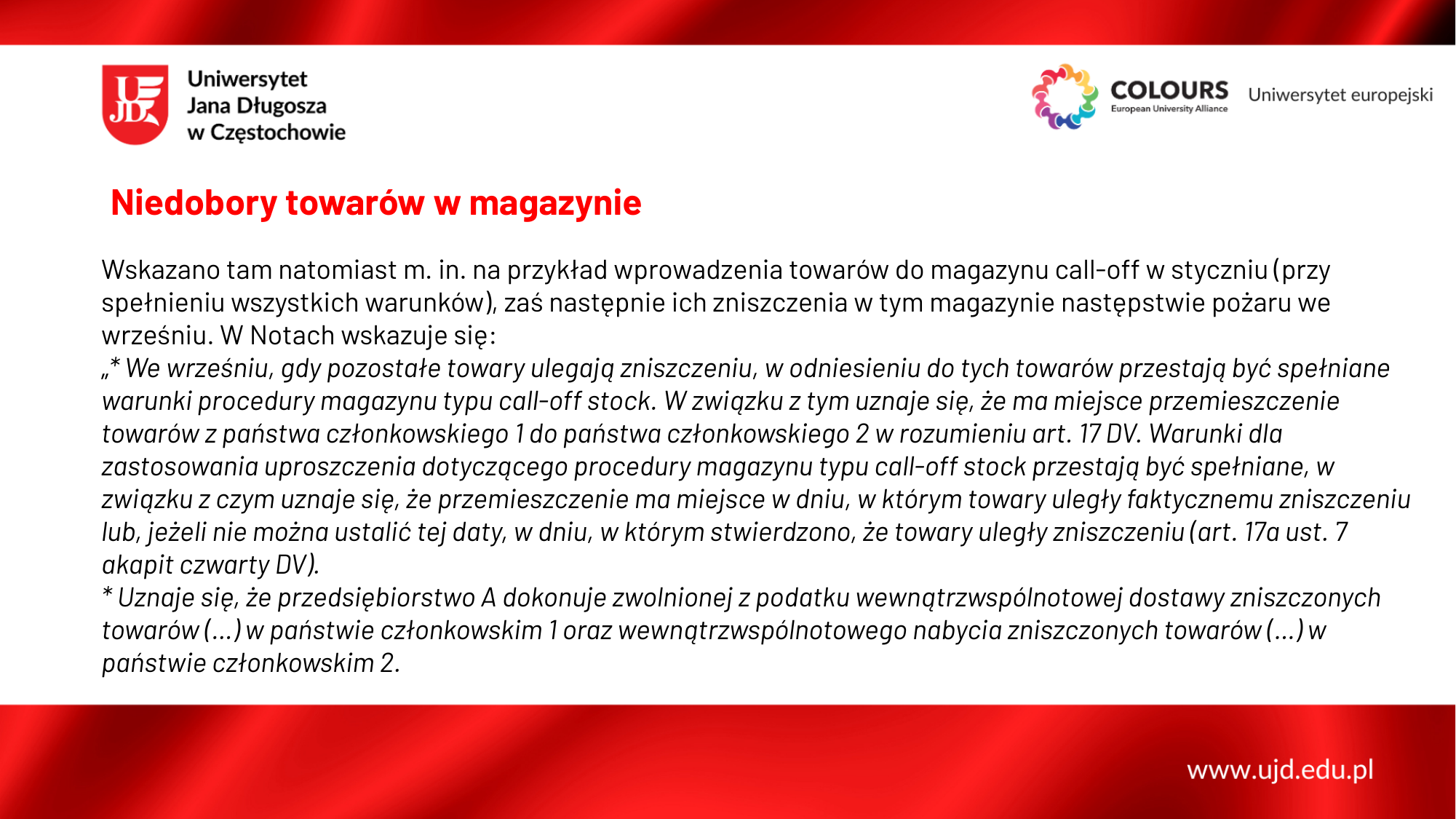

Niedobory towarów w magazynie
Wskazano tam natomiast m. in. na przykład wprowadzenia towarów do magazynu call-off w styczniu (przy spełnieniu wszystkich warunków), zaś następnie ich zniszczenia w tym magazynie następstwie pożaru we wrześniu. W Notach wskazuje się:
„* We wrześniu, gdy pozostałe towary ulegają zniszczeniu, w odniesieniu do tych towarów przestają być spełniane warunki procedury magazynu typu call-off stock. W związku z tym uznaje się, że ma miejsce przemieszczenie towarów z państwa członkowskiego 1 do państwa członkowskiego 2 w rozumieniu art. 17 DV. Warunki dla zastosowania uproszczenia dotyczącego procedury magazynu typu call-off stock przestają być spełniane, w związku z czym uznaje się, że przemieszczenie ma miejsce w dniu, w którym towary uległy faktycznemu zniszczeniu lub, jeżeli nie można ustalić tej daty, w dniu, w którym stwierdzono, że towary uległy zniszczeniu (art. 17a ust. 7 akapit czwarty DV).
* Uznaje się, że przedsiębiorstwo A dokonuje zwolnionej z podatku wewnątrzwspólnotowej dostawy zniszczonych towarów (…) w państwie członkowskim 1 oraz wewnątrzwspólnotowego nabycia zniszczonych towarów (…) w państwie członkowskim 2.